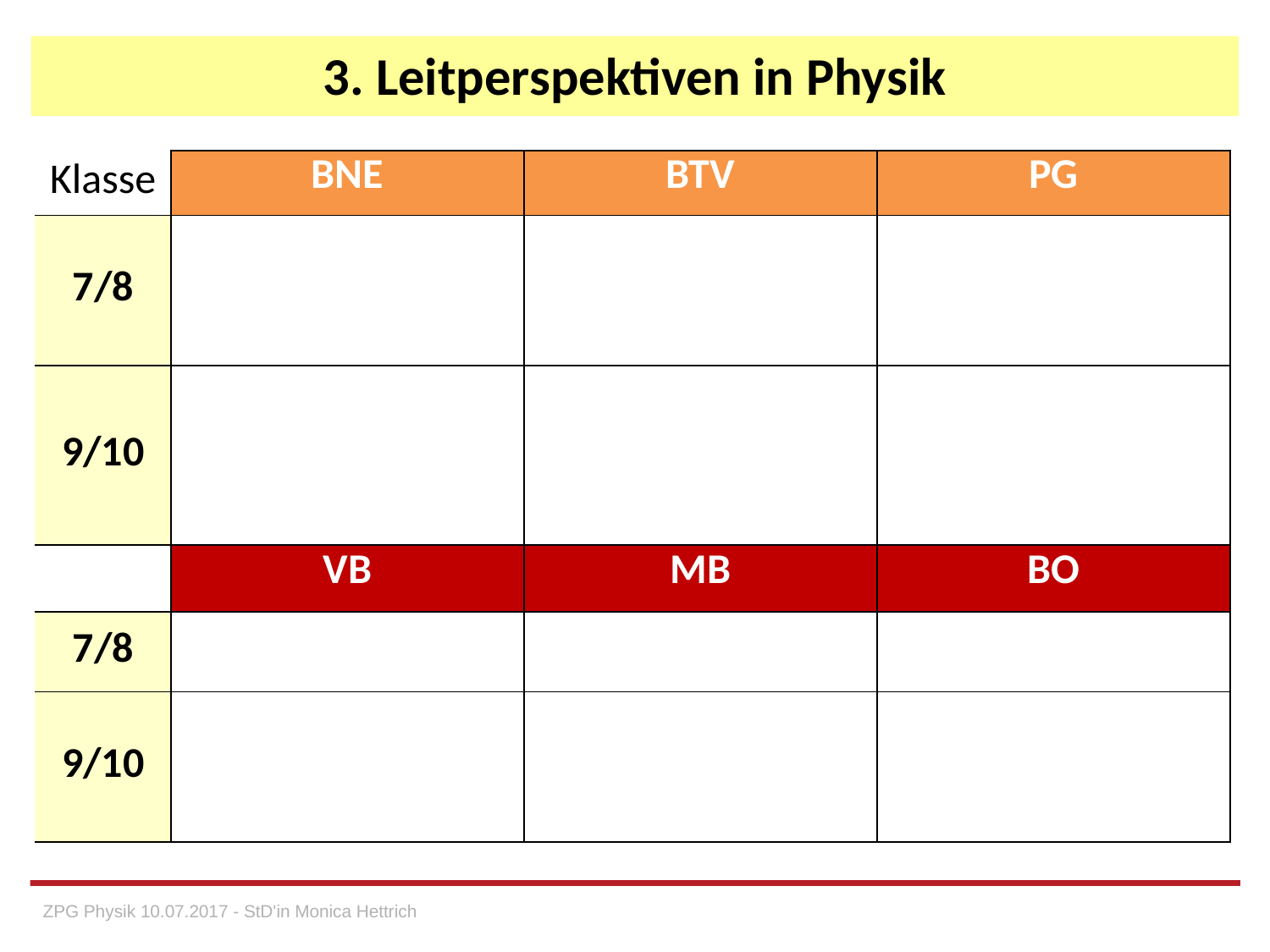

# 3. Leitperspektiven in Physik
| Klasse | BNE | BTV | PG |
| --- | --- | --- | --- |
| 7/8 |  |  |  |
| 9/10 |  |  |  |
|  | VB | MB | BO |
| 7/8 |  |  |  |
| 9/10 |  |  |  |
ZPG Physik 10.07.2017 - StD'in Monica Hettrich